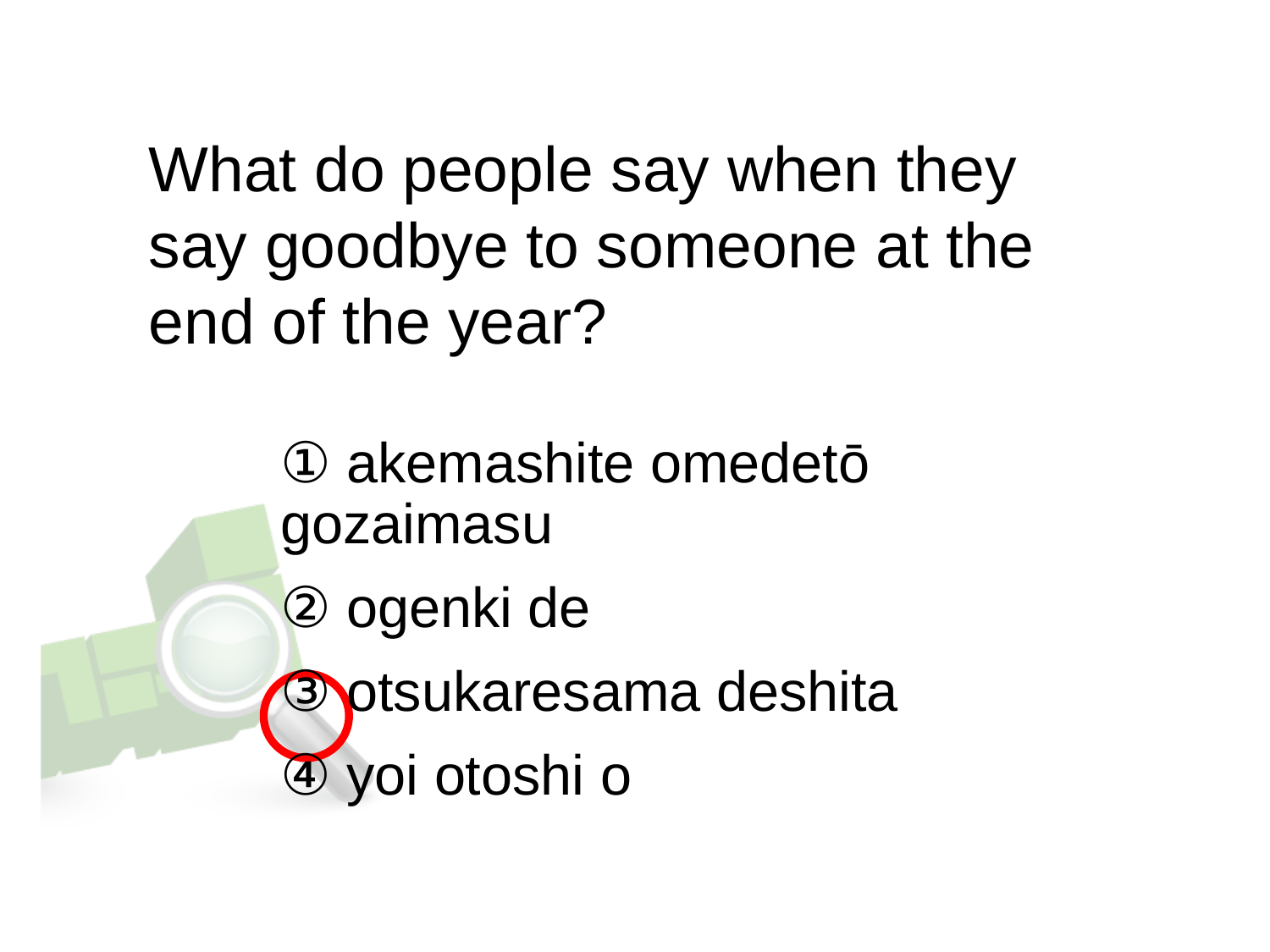

# What do people say when they say goodbye to someone at the end of the year?
① akemashite omedetō gozaimasu
② ogenki de
③ otsukaresama deshita
④ yoi otoshi o